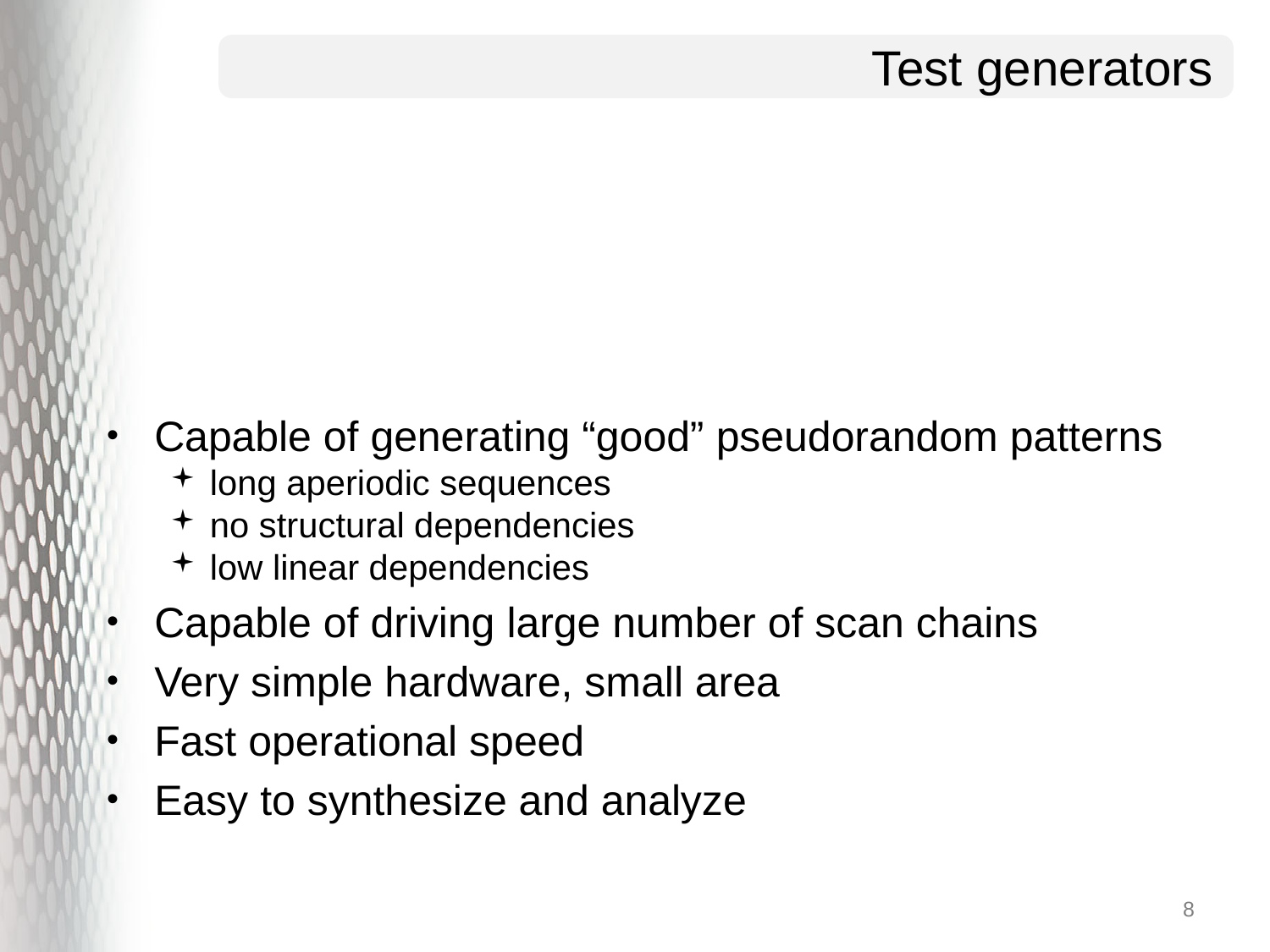

# Test generators
Capable of generating “good” pseudorandom patterns
long aperiodic sequences
no structural dependencies
low linear dependencies
Capable of driving large number of scan chains
Very simple hardware, small area
Fast operational speed
Easy to synthesize and analyze